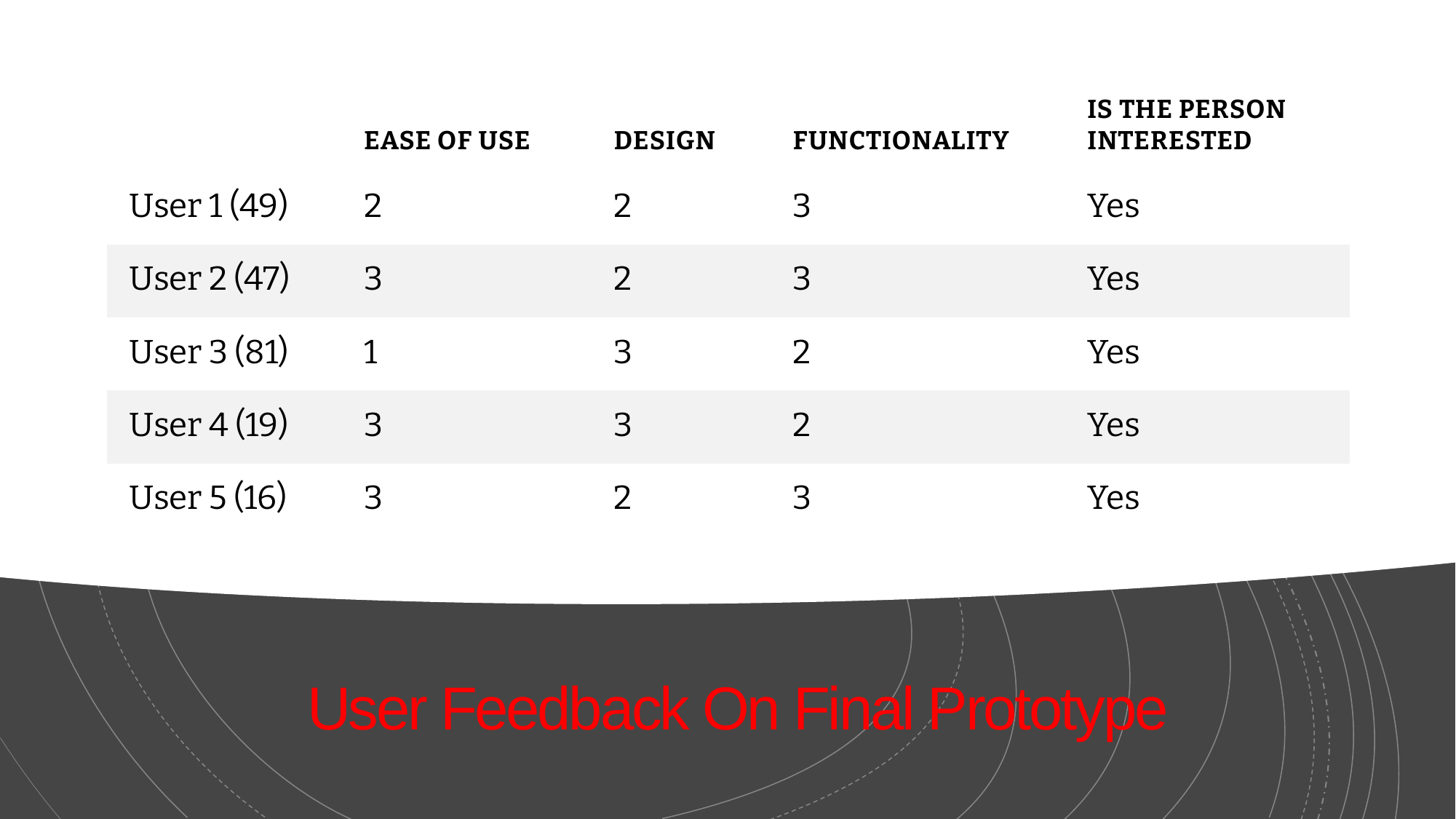

| ​ | Ease of Use​ | Design ​ | Functionality ​ | Is the person  Interested ​ |
| --- | --- | --- | --- | --- |
| User 1 (49)​ | 2​ | 2​ | 3​ | Yes​ |
| User 2 (47)​ | 3​ | 2​ | 3​ | Yes​ |
| User 3 (81)​ | 1​ | 3​ | 2​ | Yes​ |
| User 4 (19)​ | 3​ | 3​ | 2​ | Yes​ |
| User 5 (16)​ | 3​ | 2​ | 3​ | Yes​ |

# User Feedback On Final Prototype